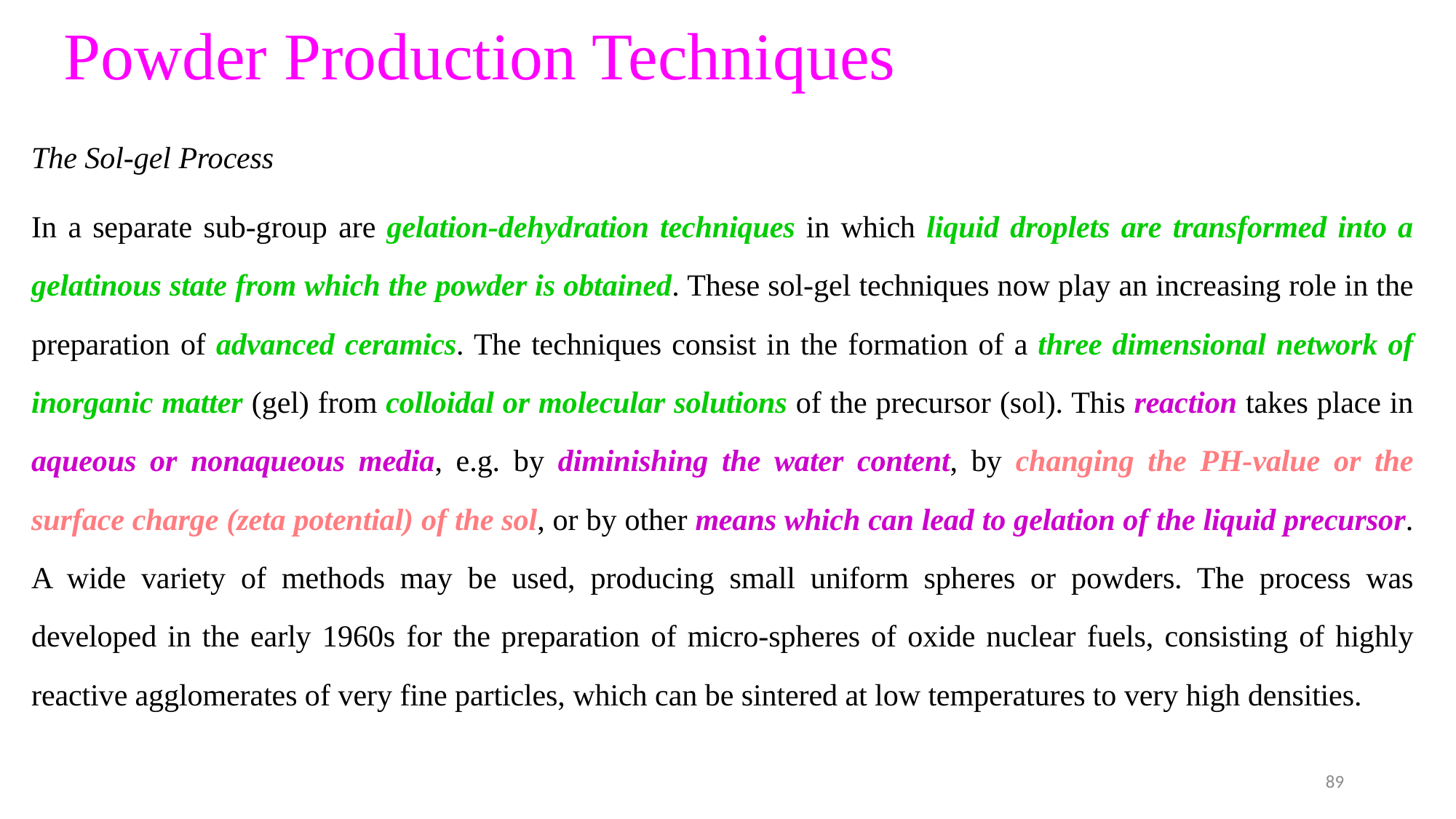

# Powder Production Techniques
The Sol-gel Process
In a separate sub-group are gelation-dehydration techniques in which liquid droplets are transformed into a gelatinous state from which the powder is obtained. These sol-gel techniques now play an increasing role in the preparation of advanced ceramics. The techniques consist in the formation of a three dimensional network of inorganic matter (gel) from colloidal or molecular solutions of the precursor (sol). This reaction takes place in aqueous or nonaqueous media, e.g. by diminishing the water content, by changing the PH-value or the surface charge (zeta potential) of the sol, or by other means which can lead to gelation of the liquid precursor. A wide variety of methods may be used, producing small uniform spheres or powders. The process was developed in the early 1960s for the preparation of micro-spheres of oxide nuclear fuels, consisting of highly reactive agglomerates of very fine particles, which can be sintered at low temperatures to very high densities.

89